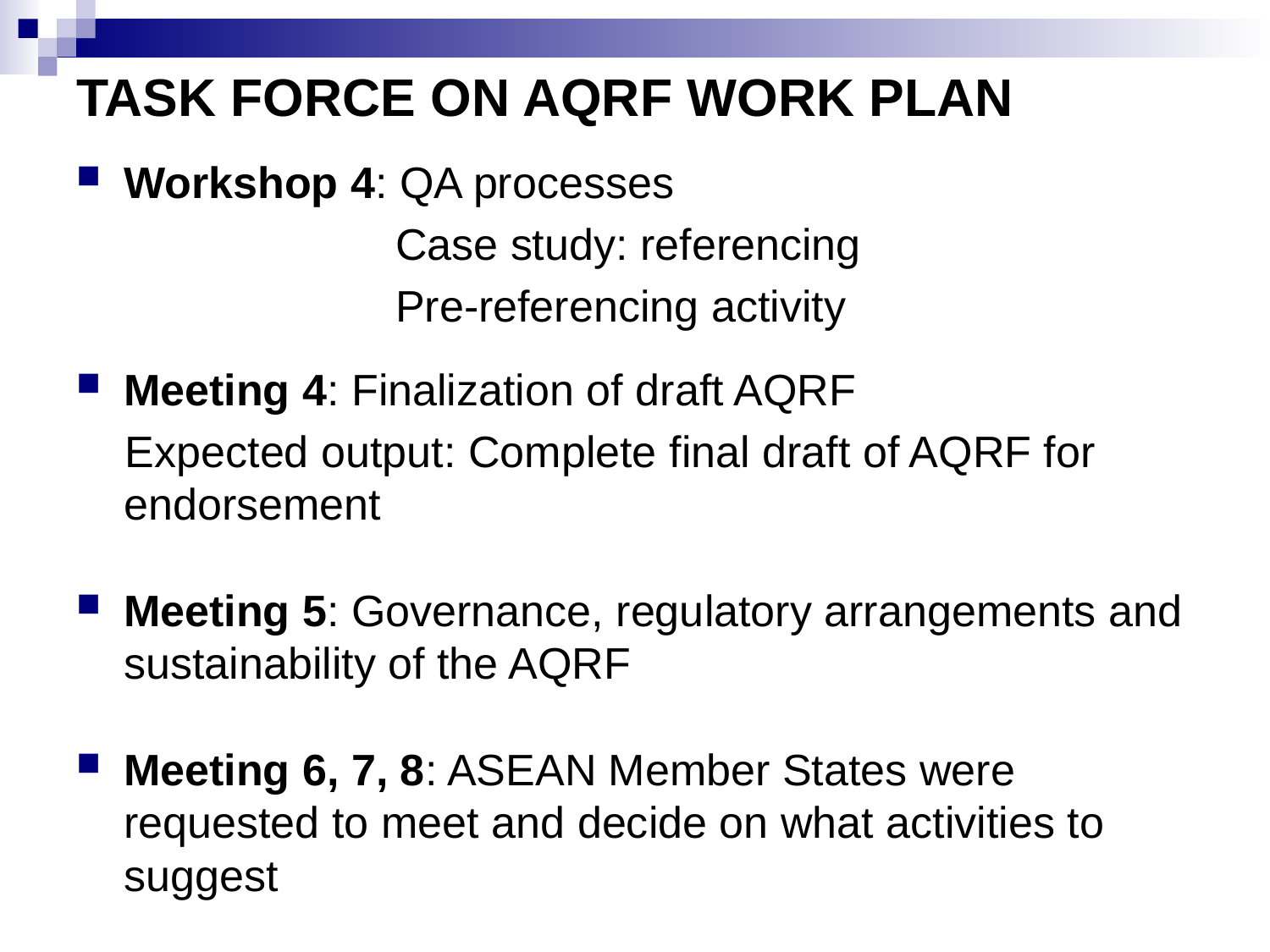

# TASK FORCE ON AQRF WORK PLAN
Workshop 4: QA processes
                          Case study: referencing
                          Pre-referencing activity

Meeting 4: Finalization of draft AQRF
    Expected output: Complete final draft of AQRF for endorsement

Meeting 5: Governance, regulatory arrangements and sustainability of the AQRF

Meeting 6, 7, 8: ASEAN Member States were requested to meet and decide on what activities to suggest